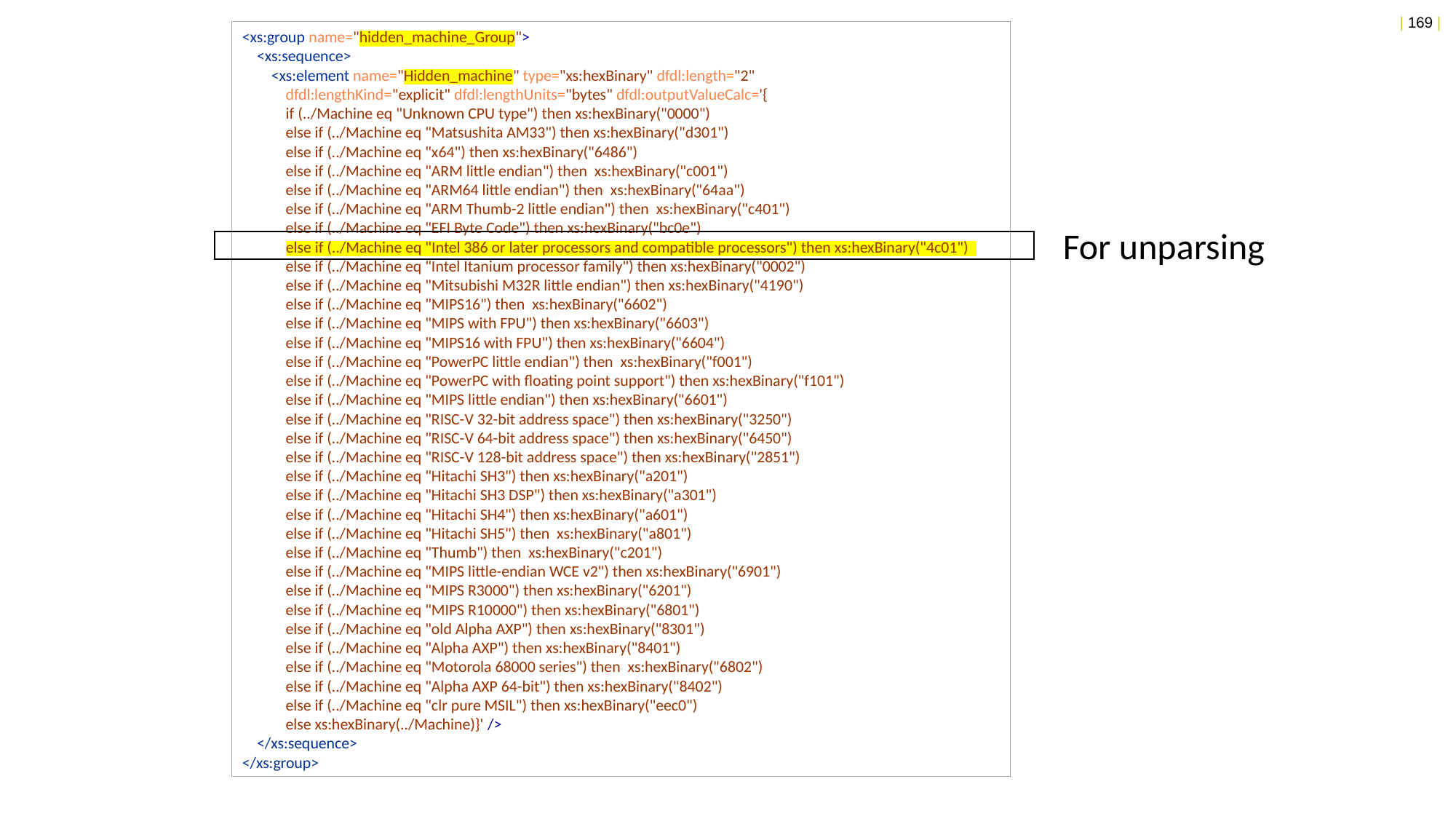

<xs:group name="hidden_machine_Group">
    <xs:sequence>
        <xs:element name="Hidden_machine" type="xs:hexBinary" dfdl:length="2"
            dfdl:lengthKind="explicit" dfdl:lengthUnits="bytes" dfdl:outputValueCalc='{
            if (../Machine eq "Unknown CPU type") then xs:hexBinary("0000")
            else if (../Machine eq "Matsushita AM33") then xs:hexBinary("d301")
            else if (../Machine eq "x64") then xs:hexBinary("6486")
            else if (../Machine eq "ARM little endian") then  xs:hexBinary("c001")
            else if (../Machine eq "ARM64 little endian") then  xs:hexBinary("64aa")
            else if (../Machine eq "ARM Thumb-2 little endian") then  xs:hexBinary("c401")
            else if (../Machine eq "EFI Byte Code") then xs:hexBinary("bc0e")
            else if (../Machine eq "Intel 386 or later processors and compatible processors") then xs:hexBinary("4c01")
            else if (../Machine eq "Intel Itanium processor family") then xs:hexBinary("0002")
            else if (../Machine eq "Mitsubishi M32R little endian") then xs:hexBinary("4190")
            else if (../Machine eq "MIPS16") then  xs:hexBinary("6602")
            else if (../Machine eq "MIPS with FPU") then xs:hexBinary("6603")
            else if (../Machine eq "MIPS16 with FPU") then xs:hexBinary("6604")
            else if (../Machine eq "PowerPC little endian") then  xs:hexBinary("f001")
            else if (../Machine eq "PowerPC with floating point support") then xs:hexBinary("f101")
            else if (../Machine eq "MIPS little endian") then xs:hexBinary("6601")
            else if (../Machine eq "RISC-V 32-bit address space") then xs:hexBinary("3250")
            else if (../Machine eq "RISC-V 64-bit address space") then xs:hexBinary("6450")
            else if (../Machine eq "RISC-V 128-bit address space") then xs:hexBinary("2851")
            else if (../Machine eq "Hitachi SH3") then xs:hexBinary("a201")
            else if (../Machine eq "Hitachi SH3 DSP") then xs:hexBinary("a301")
            else if (../Machine eq "Hitachi SH4") then xs:hexBinary("a601")
            else if (../Machine eq "Hitachi SH5") then  xs:hexBinary("a801")
            else if (../Machine eq "Thumb") then  xs:hexBinary("c201")
            else if (../Machine eq "MIPS little-endian WCE v2") then xs:hexBinary("6901")
            else if (../Machine eq "MIPS R3000") then xs:hexBinary("6201")
            else if (../Machine eq "MIPS R10000") then xs:hexBinary("6801")
            else if (../Machine eq "old Alpha AXP") then xs:hexBinary("8301")
            else if (../Machine eq "Alpha AXP") then xs:hexBinary("8401")
            else if (../Machine eq "Motorola 68000 series") then  xs:hexBinary("6802")
            else if (../Machine eq "Alpha AXP 64-bit") then xs:hexBinary("8402")
            else if (../Machine eq "clr pure MSIL") then xs:hexBinary("eec0")
            else xs:hexBinary(../Machine)}' />
    </xs:sequence>
</xs:group>
For unparsing